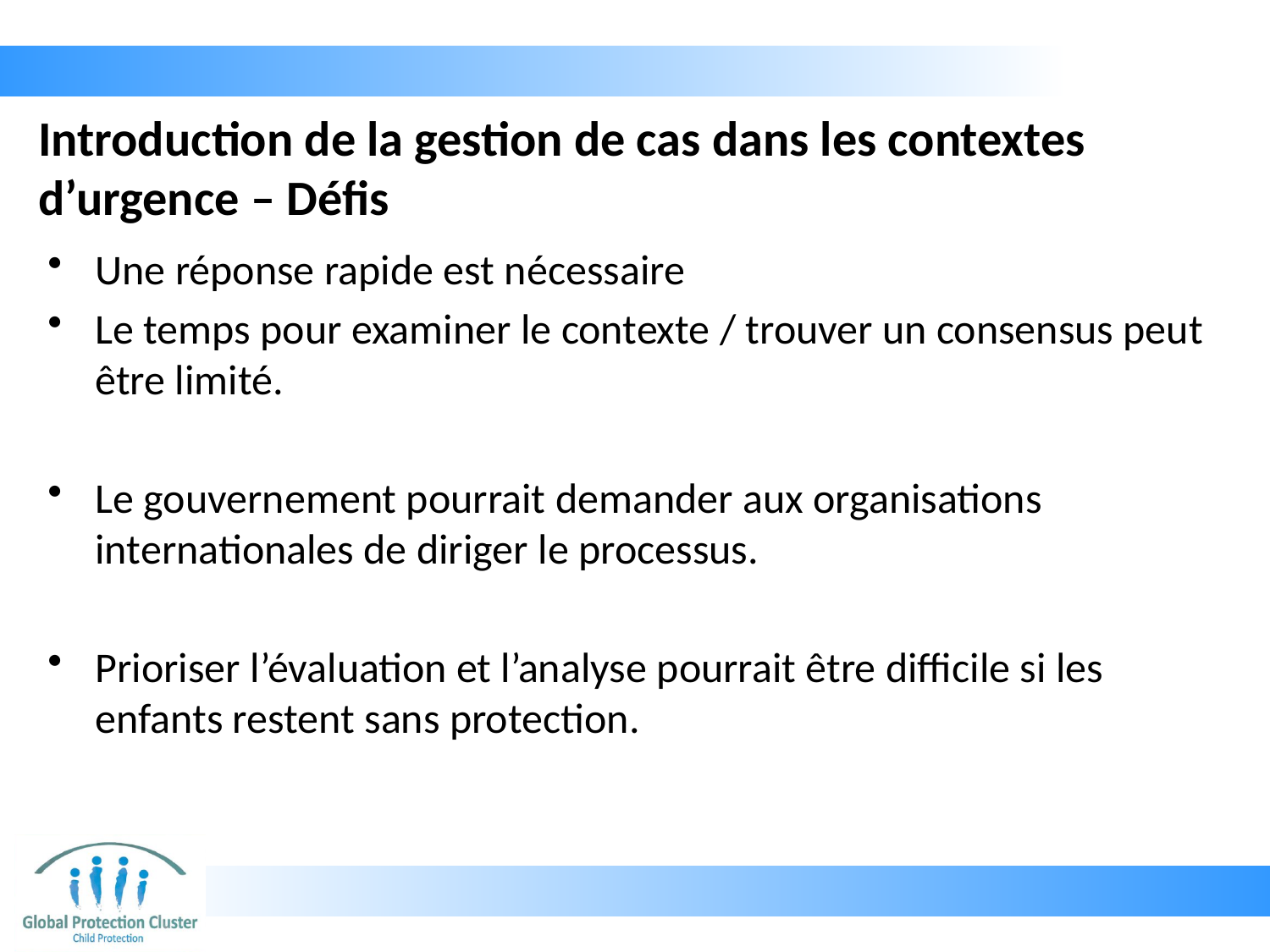

# Introduction de la gestion de cas dans les contextes d’urgence – Défis
Une réponse rapide est nécessaire
Le temps pour examiner le contexte / trouver un consensus peut être limité.

Le gouvernement pourrait demander aux organisations internationales de diriger le processus.

Prioriser l’évaluation et l’analyse pourrait être difficile si les enfants restent sans protection.